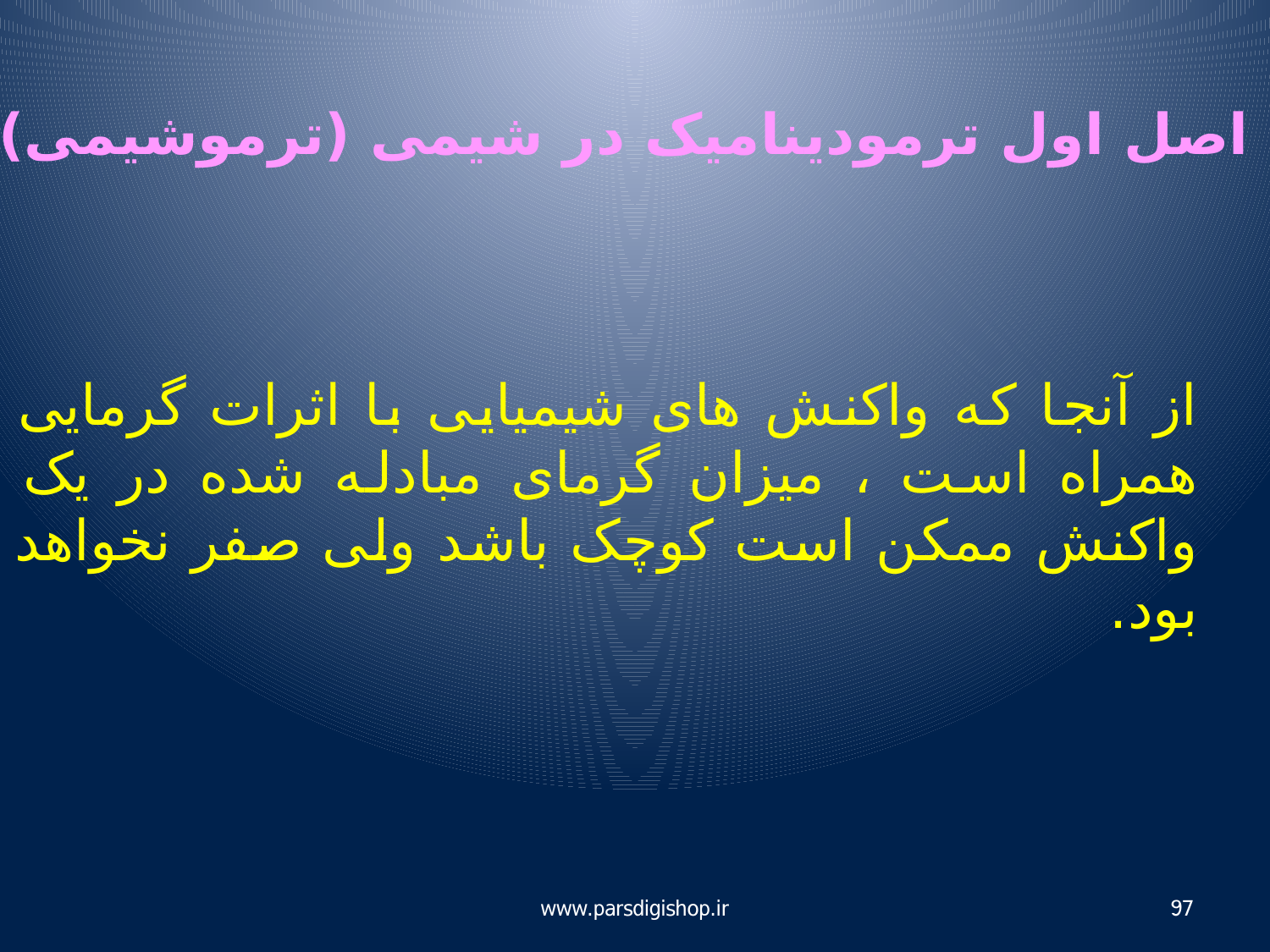

کاربرد اصل اول ترمودینامیک در شیمی (ترموشیمی)
از آنجا که واکنش های شیمیایی با اثرات گرمایی همراه است ، میزان گرمای مبادله شده در یک واکنش ممکن است کوچک باشد ولی صفر نخواهد بود.
www.parsdigishop.ir
97